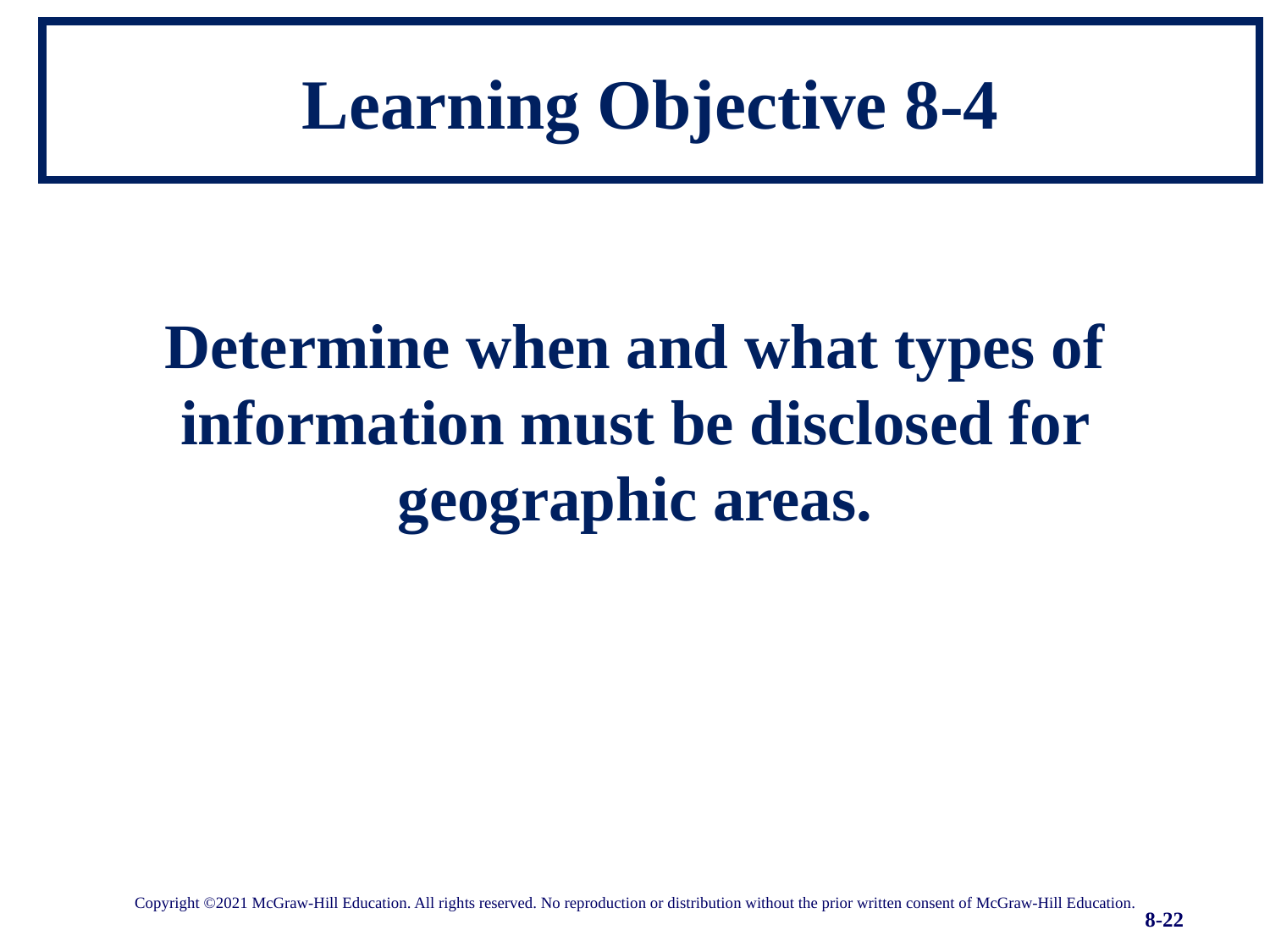

# Learning Objective 8-4

Determine when and what types of information must be disclosed for geographic areas.
Copyright ©2021 McGraw-Hill Education. All rights reserved. No reproduction or distribution without the prior written consent of McGraw-Hill Education.